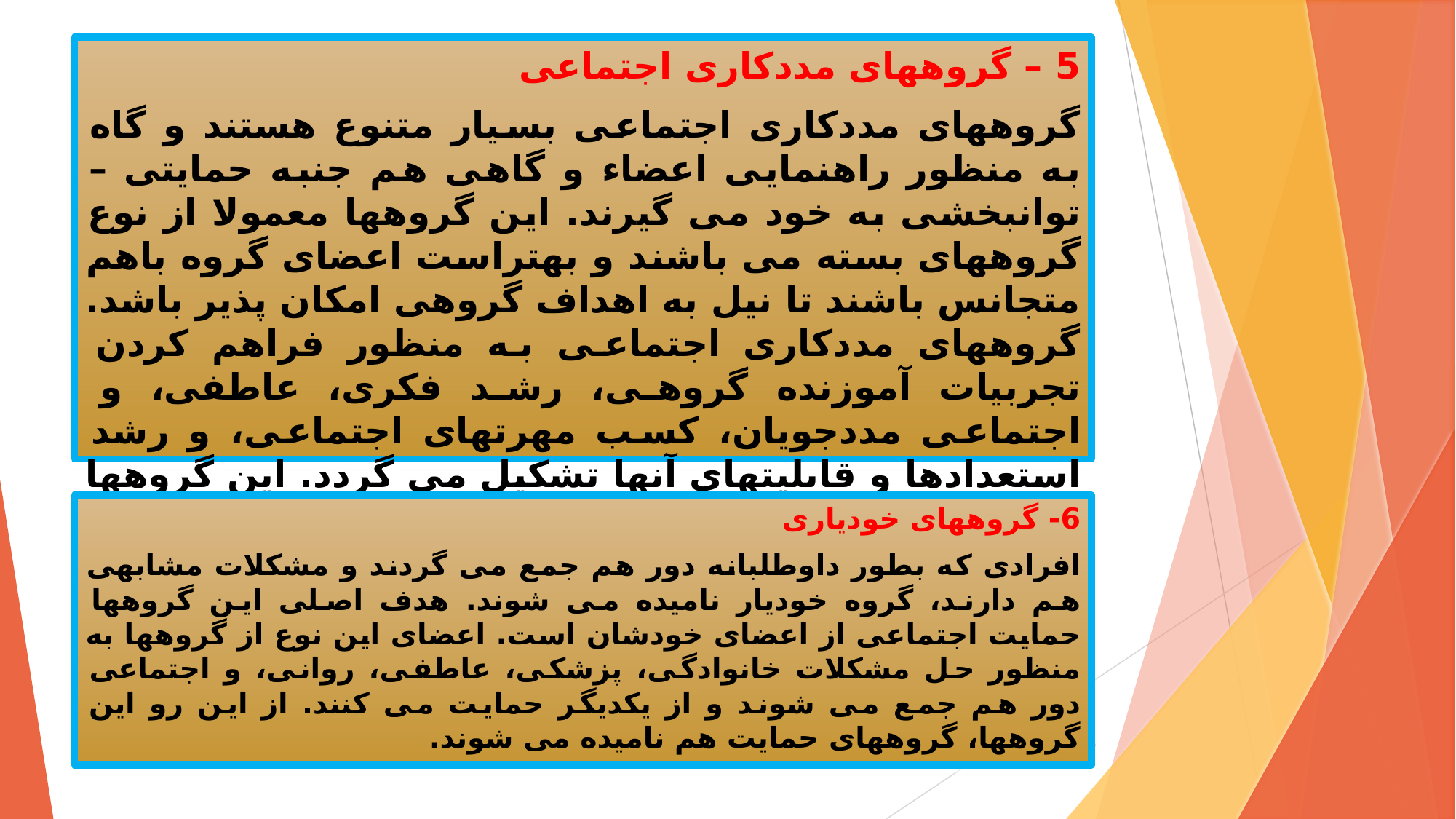

5 – گروههای مددکاری اجتماعی
گروههای مددکاری اجتماعی بسیار متنوع هستند و گاه به منظور راهنمایی اعضاء و گاهی هم جنبه حمایتی – توانبخشی به خود می گیرند. این گروهها معمولا از نوع گروههای بسته می باشند و بهتراست اعضای گروه باهم متجانس باشند تا نیل به اهداف گروهی امکان پذیر باشد. گروههای مددکاری اجتماعی به منظور فراهم کردن تجربیات آموزنده گروهی، رشد فکری، عاطفی، و اجتماعی مددجویان، کسب مهرتهای اجتماعی، و رشد استعدادها و قابلیتهای آنها تشکیل می گردد. این گروهها هم به مثابه گروههای مشاوره ای و روان درمانی، ملزم به رعایت بسیاری از اصول و قوانین اخلاقی هستند. به منظور توانبخشی معلولان جسمی، سالمندان، بیماران سرطانی، تالاسمی، و غیره گروههای مددکاری اجتماعی بسیار مفید هستند.
6- گروههای خودیاری
افرادی که بطور داوطلبانه دور هم جمع می گردند و مشکلات مشابهی هم دارند، گروه خودیار نامیده می شوند. هدف اصلی این گروهها حمایت اجتماعی از اعضای خودشان است. اعضای این نوع از گروهها به منظور حل مشکلات خانوادگی، پزشکی، عاطفی، روانی، و اجتماعی دور هم جمع می شوند و از یکدیگر حمایت می کنند. از این رو این گروهها، گروههای حمایت هم نامیده می شوند.
6